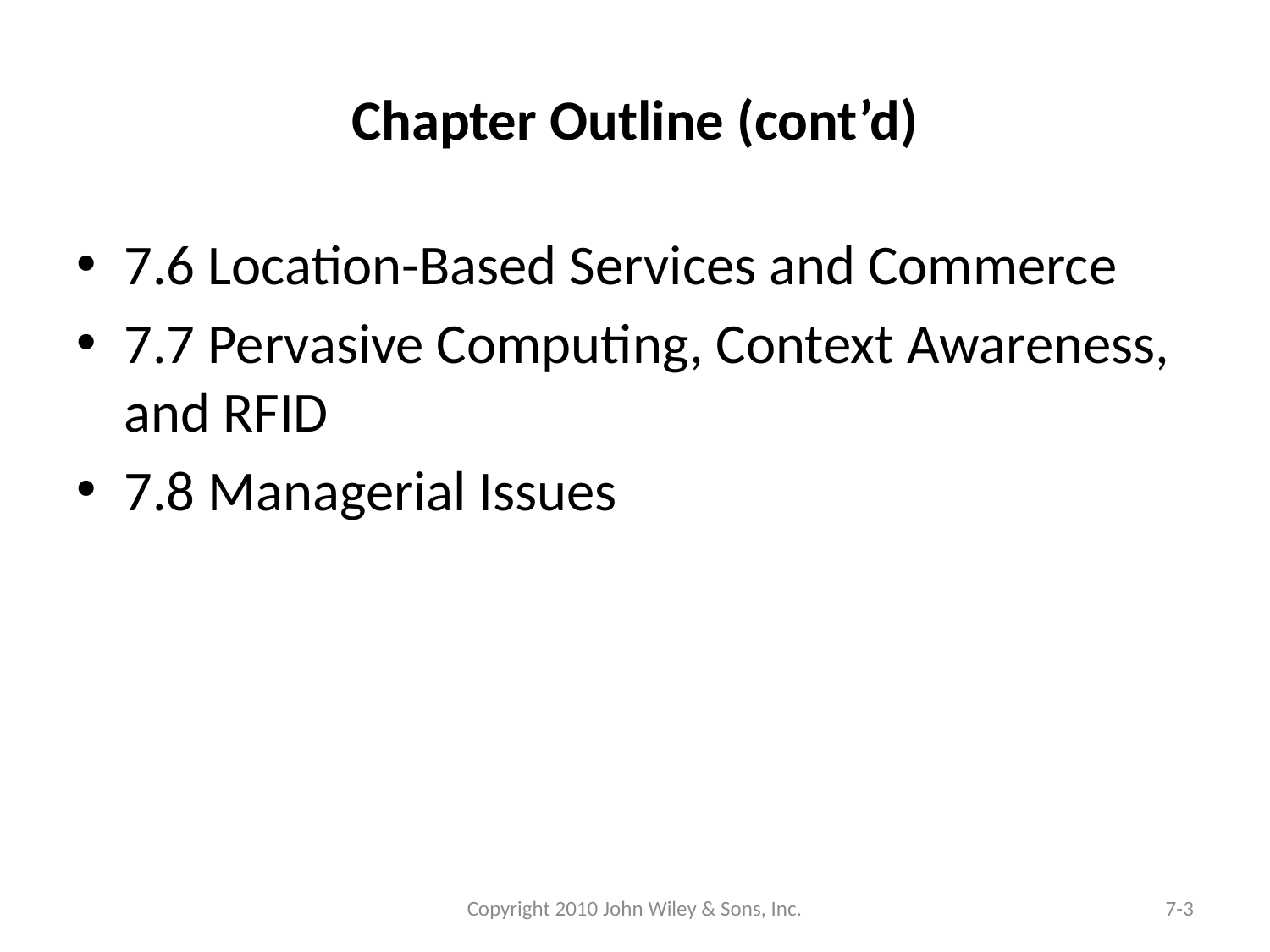

# Chapter Outline (cont’d)
7.6 Location-Based Services and Commerce
7.7 Pervasive Computing, Context Awareness, and RFID
7.8 Managerial Issues
Copyright 2010 John Wiley & Sons, Inc.
7-3